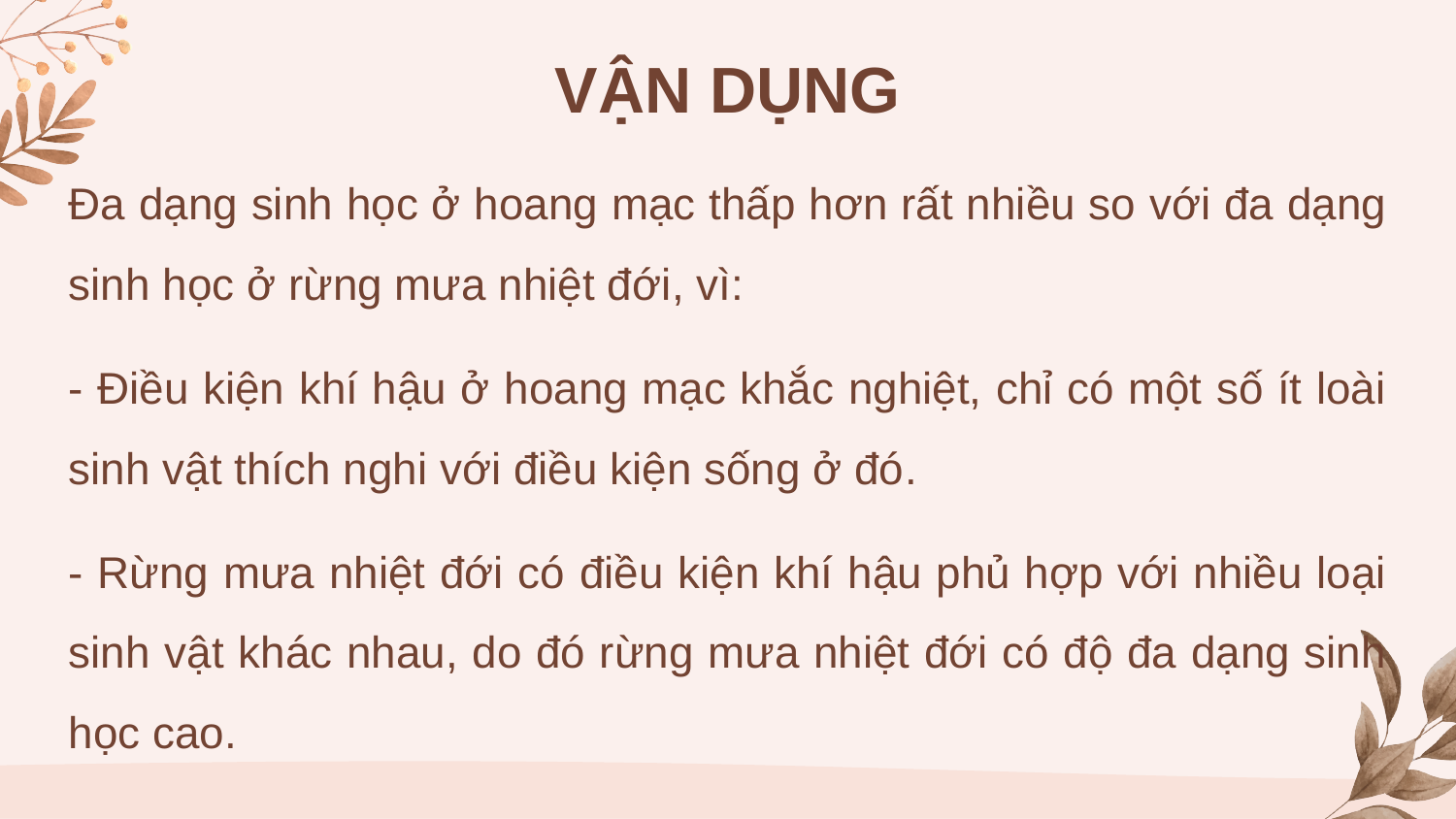

VẬN DỤNG
Đa dạng sinh học ở hoang mạc thấp hơn rất nhiều so với đa dạng sinh học ở rừng mưa nhiệt đới, vì:
- Điều kiện khí hậu ở hoang mạc khắc nghiệt, chỉ có một số ít loài sinh vật thích nghi với điều kiện sống ở đó.
- Rừng mưa nhiệt đới có điều kiện khí hậu phủ hợp với nhiều loại sinh vật khác nhau, do đó rừng mưa nhiệt đới có độ đa dạng sinh học cao.